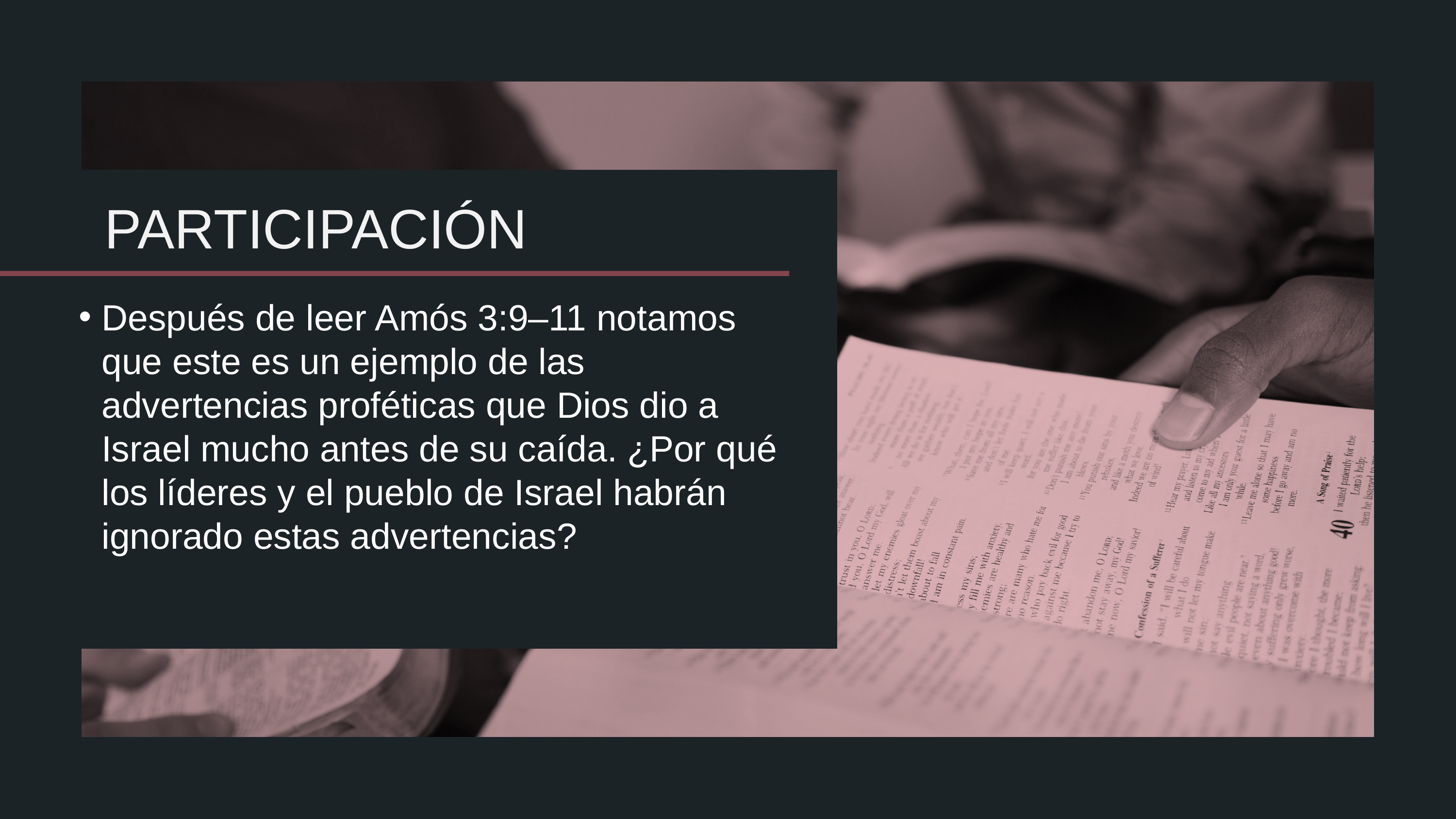

Después de leer Amós 3:9–11 notamos que este es un ejemplo de las advertencias proféticas que Dios dio a Israel mucho antes de su caída. ¿Por qué los líderes y el pueblo de Israel habrán ignorado estas advertencias?